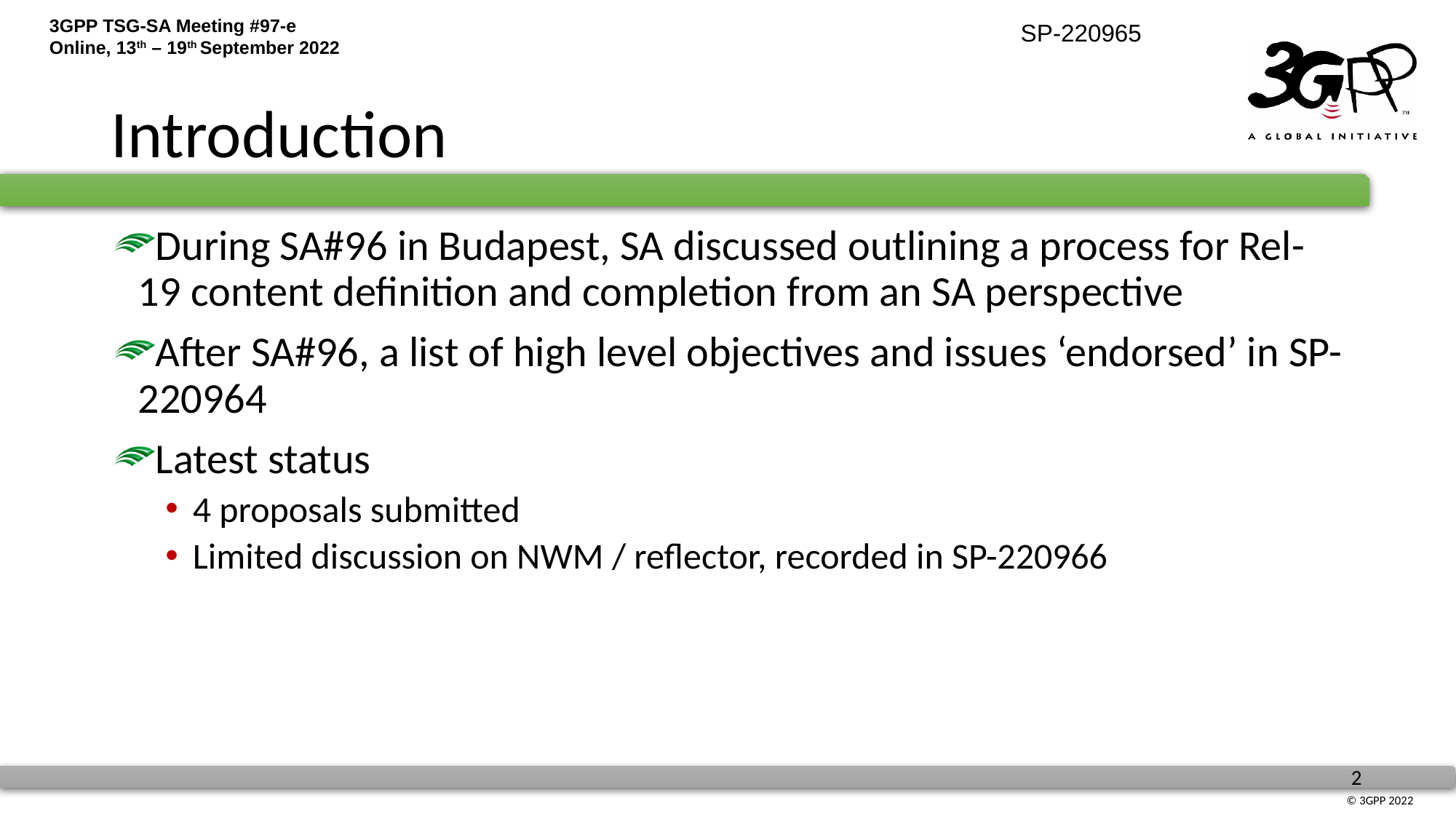

# Introduction
During SA#96 in Budapest, SA discussed outlining a process for Rel-19 content definition and completion from an SA perspective
After SA#96, a list of high level objectives and issues ‘endorsed’ in SP-220964
Latest status
4 proposals submitted
Limited discussion on NWM / reflector, recorded in SP-220966